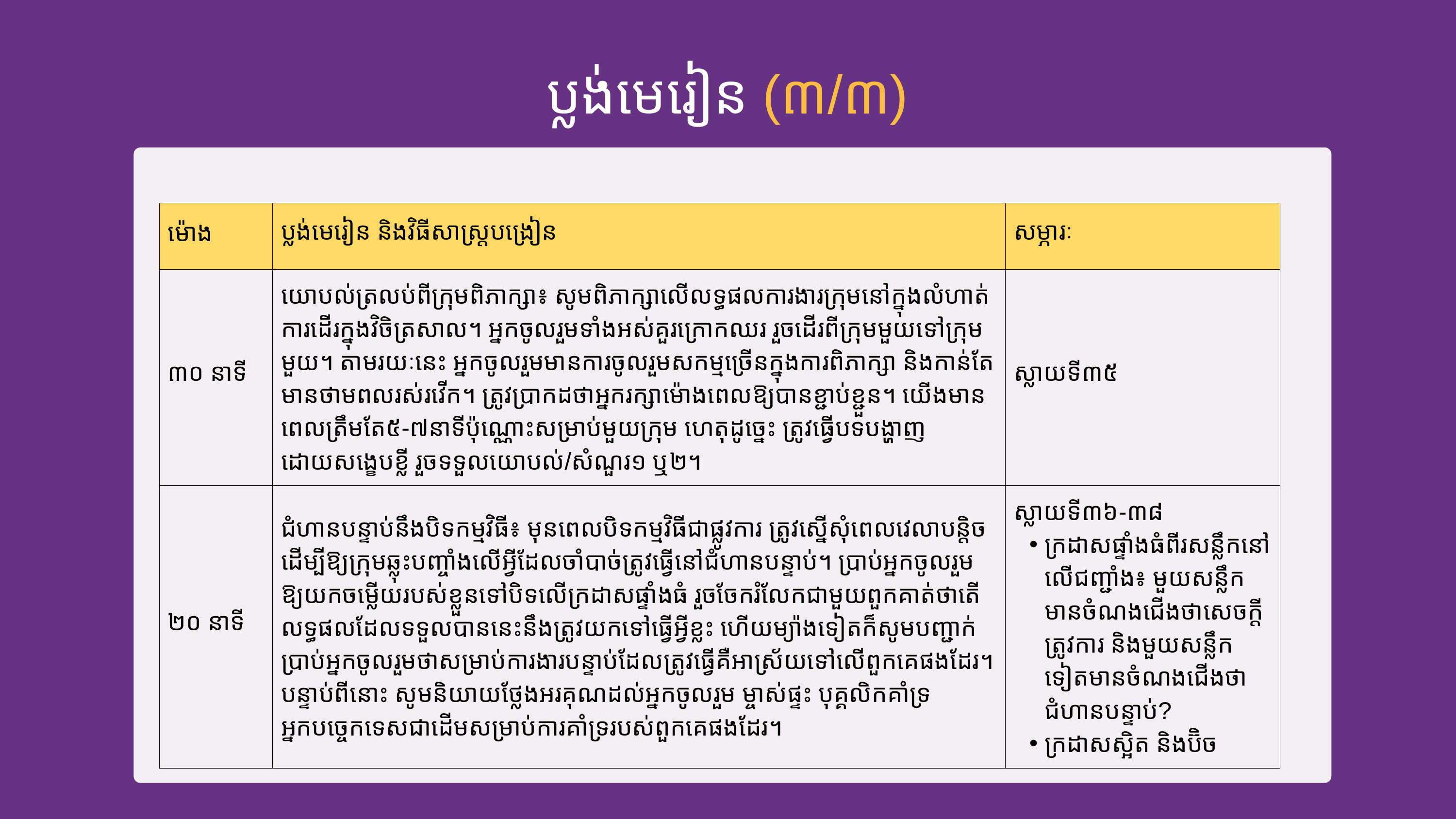

ប្លង់មេរៀន (៣/៣)

| ម៉ោង | ប្លង់មេរៀន និងវិធីសាស្ត្របង្រៀន | សម្ភារៈ |
| --- | --- | --- |
| ៣០ នាទី | យោបល់ត្រលប់ពីក្រុមពិភាក្សា៖ សូមពិភាក្សាលើលទ្ធផលការងារក្រុមនៅក្នុងលំហាត់ការដើរក្នុងវិចិត្រសាល។ អ្នកចូលរួមទាំងអស់គួរក្រោកឈរ រួចដើរពីក្រុមមួយទៅក្រុមមួយ។ តាមរយៈនេះ អ្នកចូលរួមមានការចូលរួមសកម្មច្រើនក្នុងការពិភាក្សា និងកាន់តែមានថាមពលរស់រវើក។ ត្រូវប្រាកដថាអ្នករក្សាម៉ោងពេលឱ្យបានខ្ជាប់ខ្ជួន។ យើងមានពេលត្រឹមតែ៥-៧នាទីប៉ុណ្ណោះសម្រាប់មួយក្រុម ហេតុដូច្នេះ ត្រូវធ្វើបទបង្ហាញដោយសង្ខេបខ្លី រួចទទួលយោបល់/សំណួរ១ ឬ២។ | ស្លាយទី​៣៥ |
| ២០ នាទី | ជំហានបន្ទាប់នឹងបិទកម្មវិធី៖ មុនពេលបិទកម្មវិធីជាផ្លូវការ ត្រូវស្នើសុំពេលវេលាបន្តិចដើម្បីឱ្យក្រុមឆ្លុះបញ្ចាំងលើអ្វីដែលចាំបាច់ត្រូវធ្វើនៅជំហានបន្ទាប់។ ប្រាប់អ្នកចូលរួមឱ្យយកចម្លើយរបស់ខ្លួនទៅបិទលើក្រដាសផ្ទាំងធំ រួចចែករំលែកជាមួយពួកគាត់ថាតើលទ្ធផលដែលទទួលបាននេះនឹងត្រូវយកទៅធ្វើអ្វីខ្លះ ហើយម្យ៉ាងទៀតក៏សូមបញ្ជាក់ប្រាប់អ្នកចូលរួមថាសម្រាប់ការងារបន្ទាប់ដែលត្រូវធ្វើគឺអាស្រ័យទៅលើពួកគេផងដែរ។ បន្ទាប់ពីនោះ សូមនិយាយថ្លែងអរគុណដល់អ្នកចូលរួម ម្ចាស់ផ្ទះ បុគ្គលិកគាំទ្រ អ្នកបច្ចេកទេសជាដើមសម្រាប់ការគាំទ្ររបស់ពួកគេផងដែរ។ | ស្លាយទី​៣៦-៣៨ ក្រដាសផ្ទាំងធំពីរសន្លឹកនៅលើជញ្ជាំង៖ មួយសន្លឹកមានចំណងជើងថាសេចក្ដីត្រូវការ និងមួយសន្លឹកទៀតមានចំណងជើងថាជំហានបន្ទាប់? ក្រដាសស្អិត និងប៊ិច |